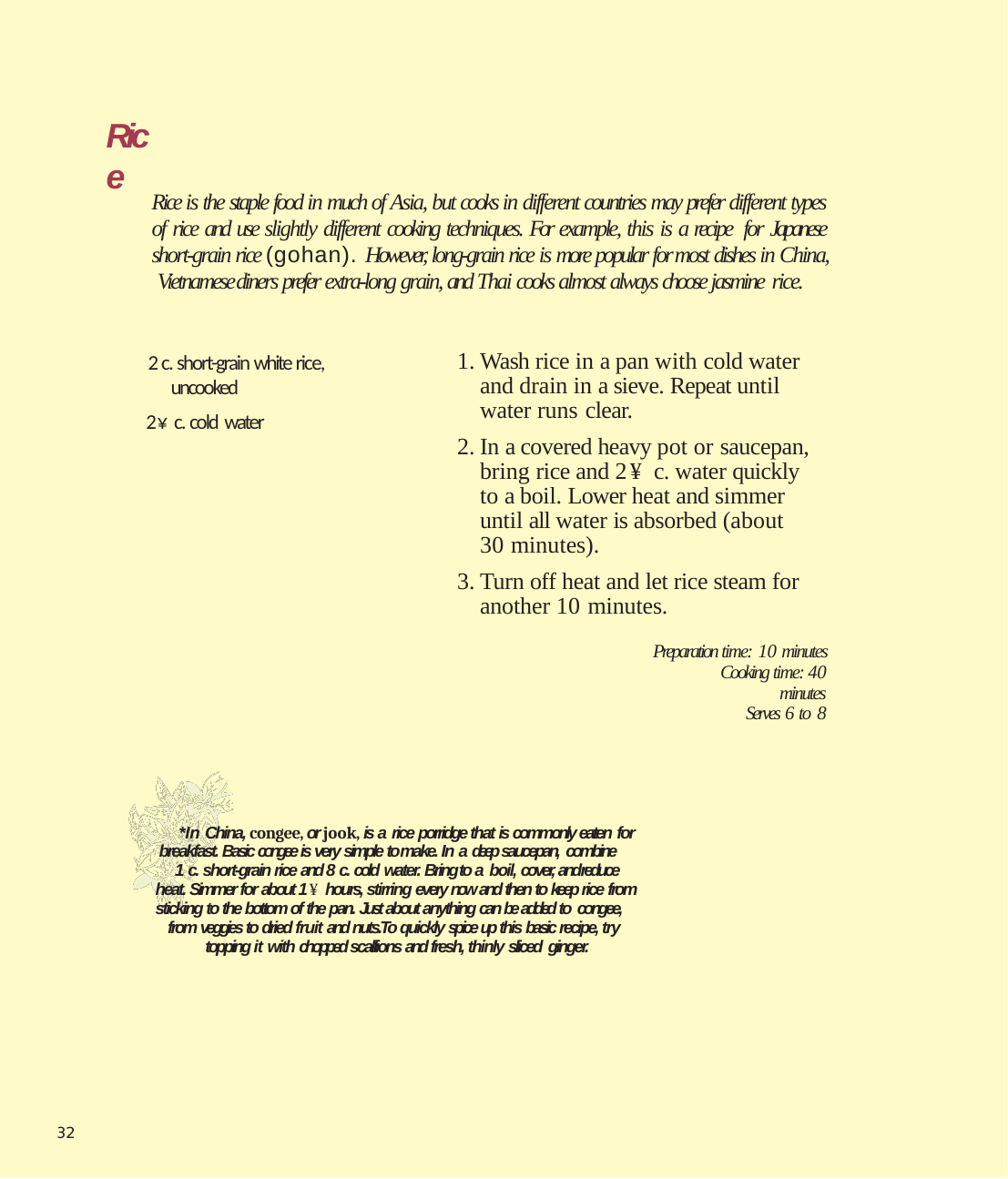

# Rice
Rice is the staple food in much of Asia, but cooks in different countries may prefer different types  of rice and use slightly different cooking techniques. For example, this is a recipe  for Japanese  short-grain rice (gohan). However, long-grain rice is more popular for most dishes in China,  Vietnamese diners prefer extra-long grain, and Thai cooks almost always choose jasmine rice.
Wash rice in a pan with cold water  and drain in a sieve. Repeat until  water runs clear.
In a covered heavy pot or saucepan,  bring rice and 2¥ c. water quickly  to a boil. Lower heat and simmer  until all water is absorbed (about  30 minutes).
Turn off heat and let rice steam for  another 10 minutes.
Preparation time: 10 minutes  Cooking time: 40 minutes
Serves  6 to 8
2 c. short-grain white rice,  uncooked
2¥ c. cold water

*In China, congee, or jook, is a rice porridge that is commonly eaten  for breakfast. Basic congee is very simple to make. In a  deep saucepan, combine
1 c. short-grain rice and 8 c. cold  water. Bring to a boil, cover, and reduce  heat. Simmer for about 1¥ hours, stirring every now and then to keep rice from  sticking to the bottom of the pan. Just about anything can be added to congee,
from veggies to dried fruit and nuts.To quickly spice up this basic recipe, try  topping it with chopped scallions and fresh, thinly sliced ginger.
32